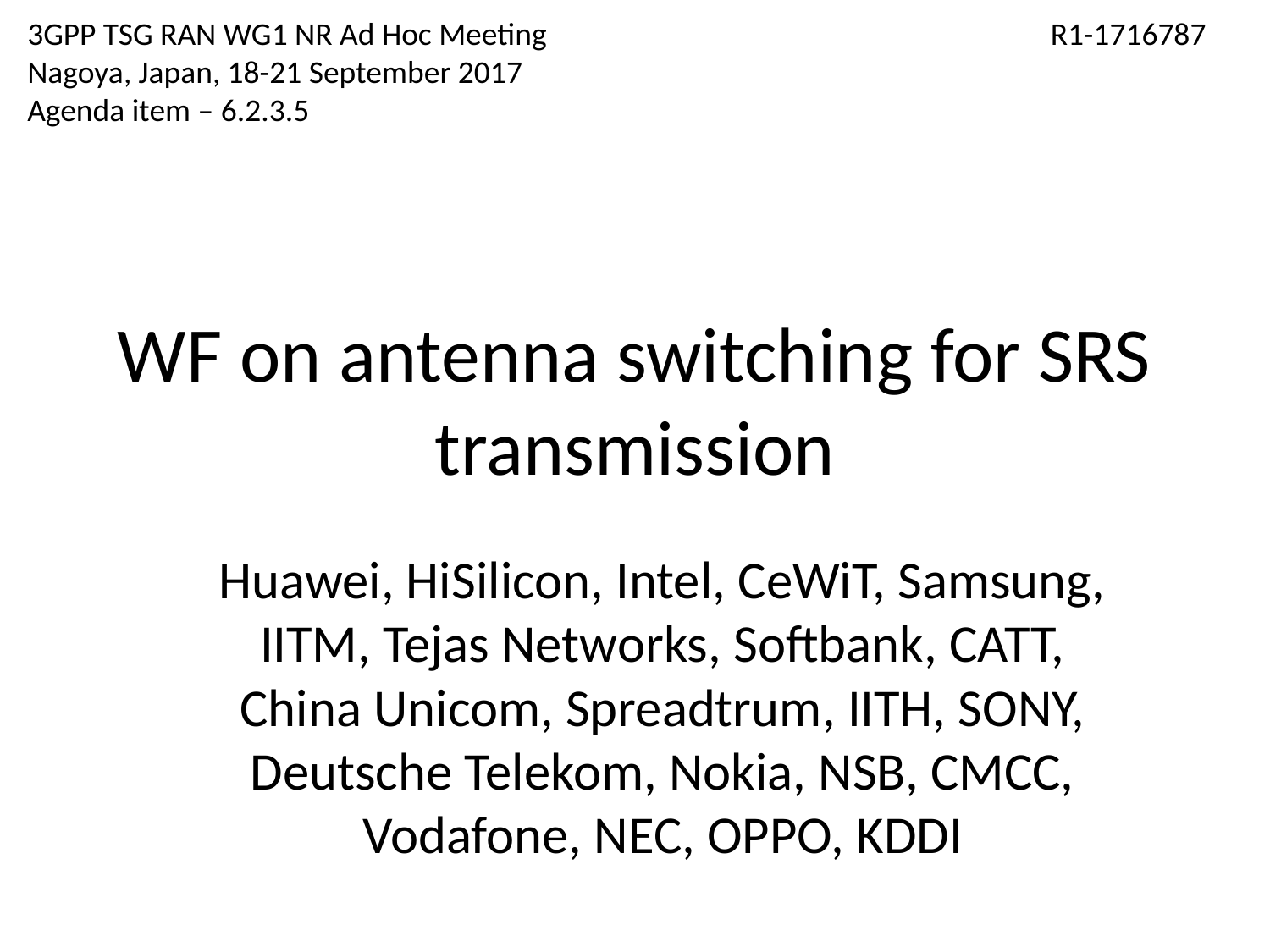

3GPP TSG RAN WG1 NR Ad Hoc Meeting				 R1-1716787
Nagoya, Japan, 18-21 September 2017
Agenda item – 6.2.3.5
# WF on antenna switching for SRS transmission
Huawei, HiSilicon, Intel, CeWiT, Samsung, IITM, Tejas Networks, Softbank, CATT, China Unicom, Spreadtrum, IITH, SONY, Deutsche Telekom, Nokia, NSB, CMCC, Vodafone, NEC, OPPO, KDDI